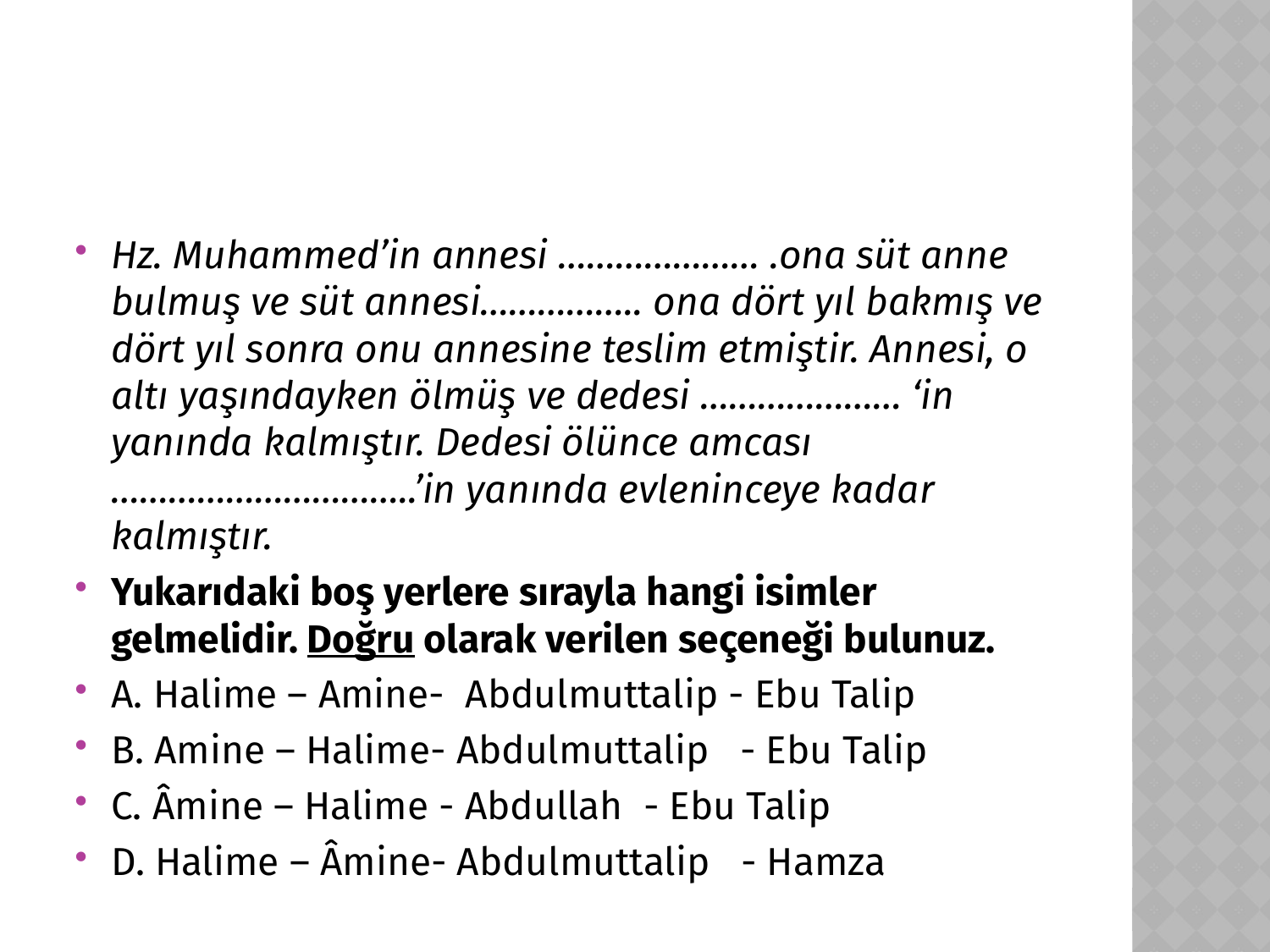

#
Hz. Muhammed’in annesi ………………… .ona süt anne bulmuş ve süt annesi…………….. ona dört yıl bakmış ve dört yıl sonra onu annesine teslim etmiştir. Annesi, o altı yaşındayken ölmüş ve dedesi ………………… ‘in yanında kalmıştır. Dedesi ölünce amcası …………………………..’in yanında evleninceye kadar kalmıştır.
Yukarıdaki boş yerlere sırayla hangi isimler gelmelidir. Doğru olarak verilen seçeneği bulunuz.
A. Halime – Amine-  Abdulmuttalip - Ebu Talip
B. Amine – Halime- Abdulmuttalip   - Ebu Talip
C. Âmine – Halime - Abdullah  - Ebu Talip
D. Halime – Âmine- Abdulmuttalip   - Hamza